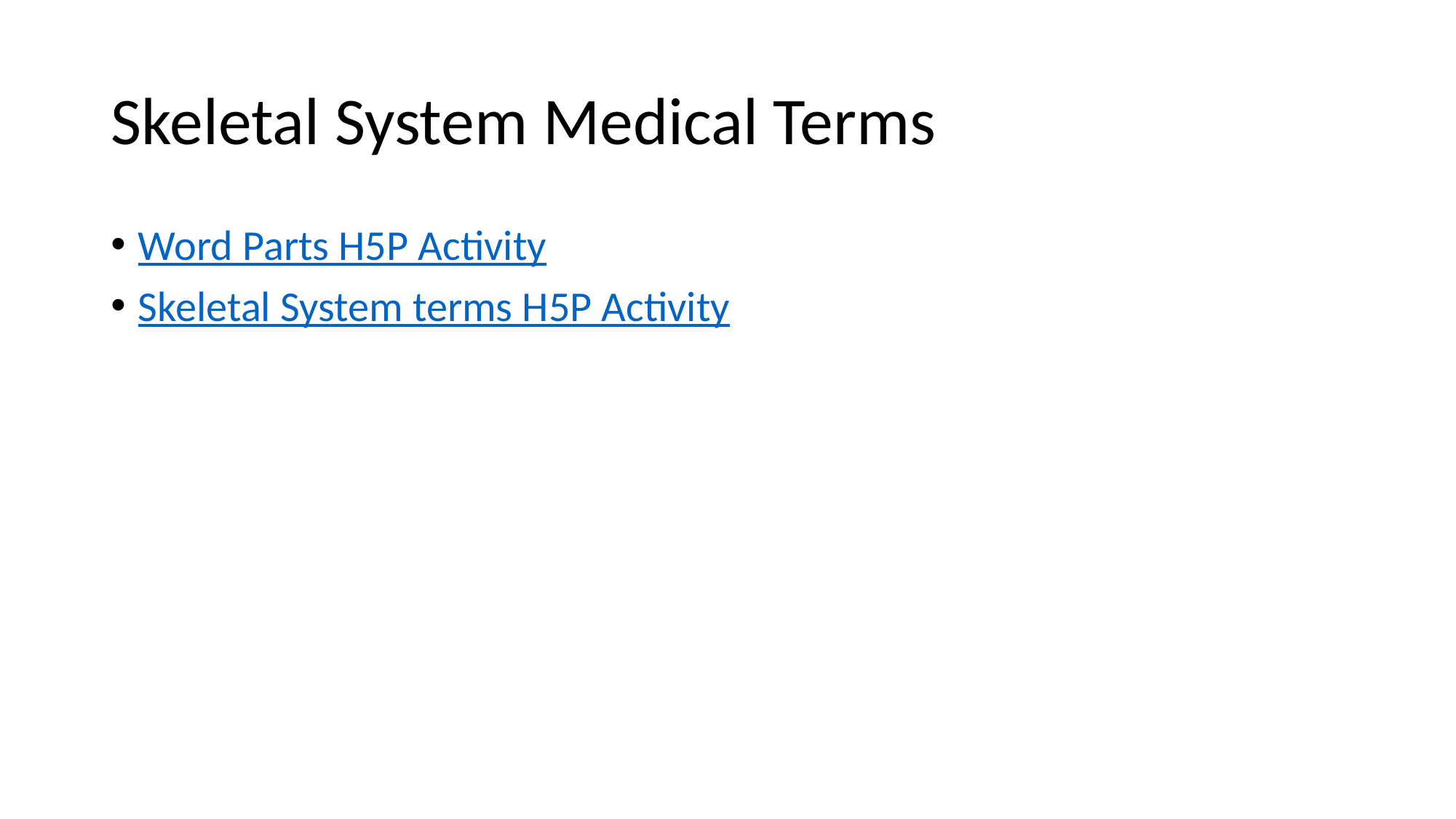

# Skeletal System Medical Terms
Word Parts H5P Activity
Skeletal System terms H5P Activity